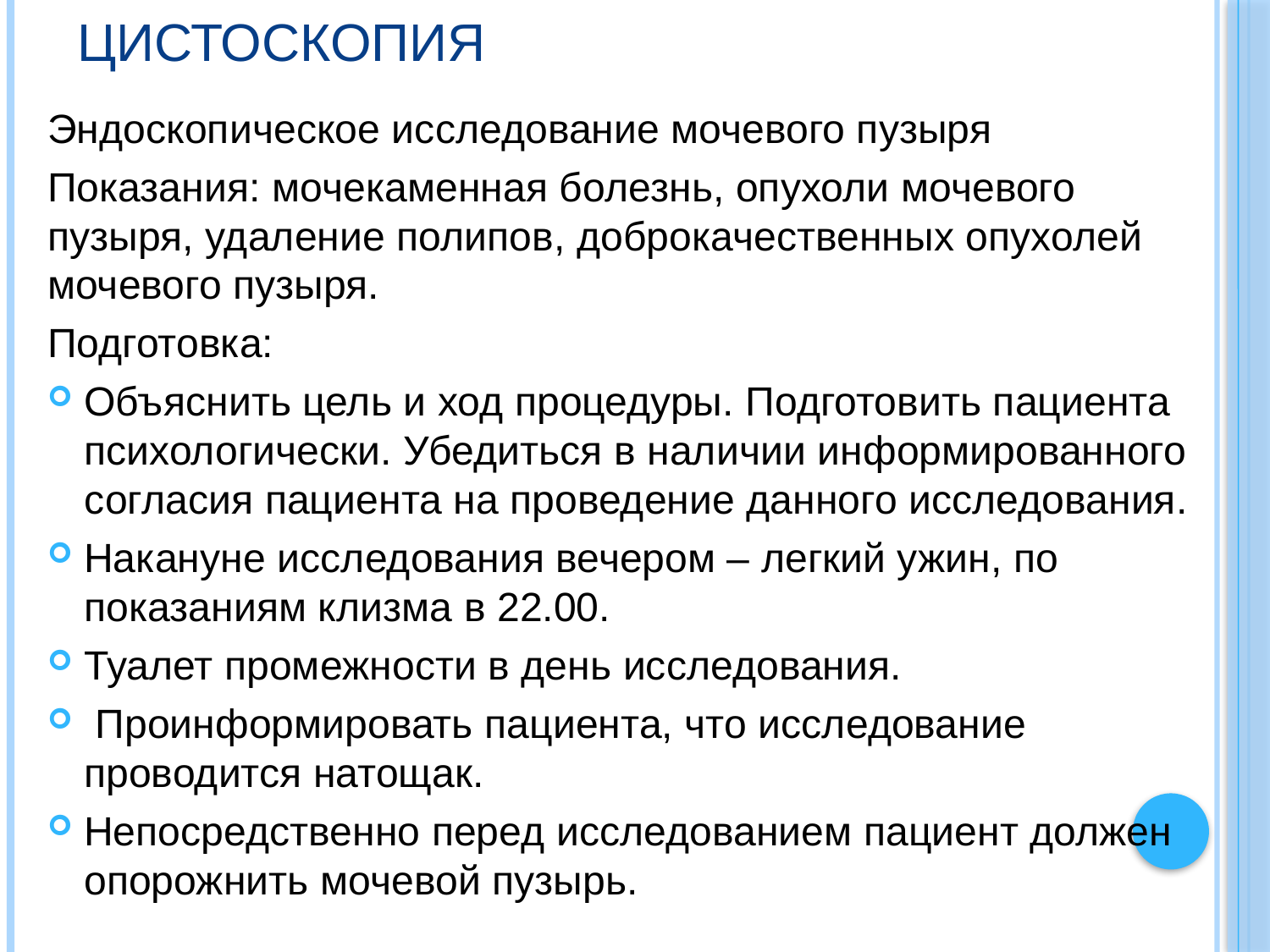

# цистоскопия
Эндоскопическое исследование мочевого пузыря
Показания: мочекаменная болезнь, опухоли мочевого пузыря, удаление полипов, доброкачественных опухолей мочевого пузыря.
Подготовка:
Объяснить цель и ход процедуры. Подготовить пациента психологически. Убедиться в наличии информированного согласия пациента на проведение данного исследования.
Накануне исследования вечером – легкий ужин, по показаниям клизма в 22.00.
Туалет промежности в день исследования.
 Проинформировать пациента, что исследование проводится натощак.
Непосредственно перед исследованием пациент должен опорожнить мочевой пузырь.